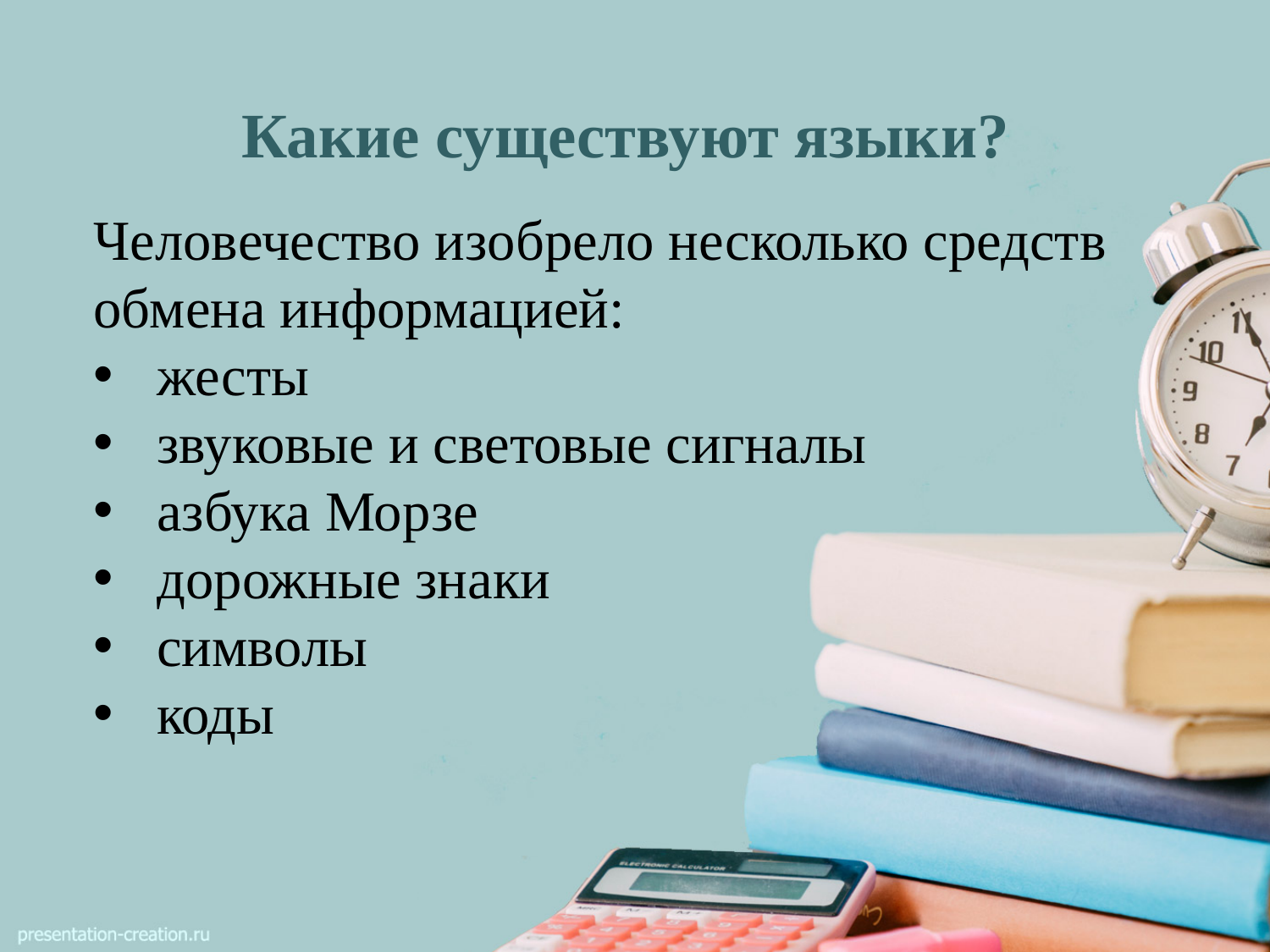

# Какие существуют языки?
Человечество изобрело несколько средств обмена информацией:
жесты
звуковые и световые сигналы
азбука Морзе
дорожные знаки
символы
коды